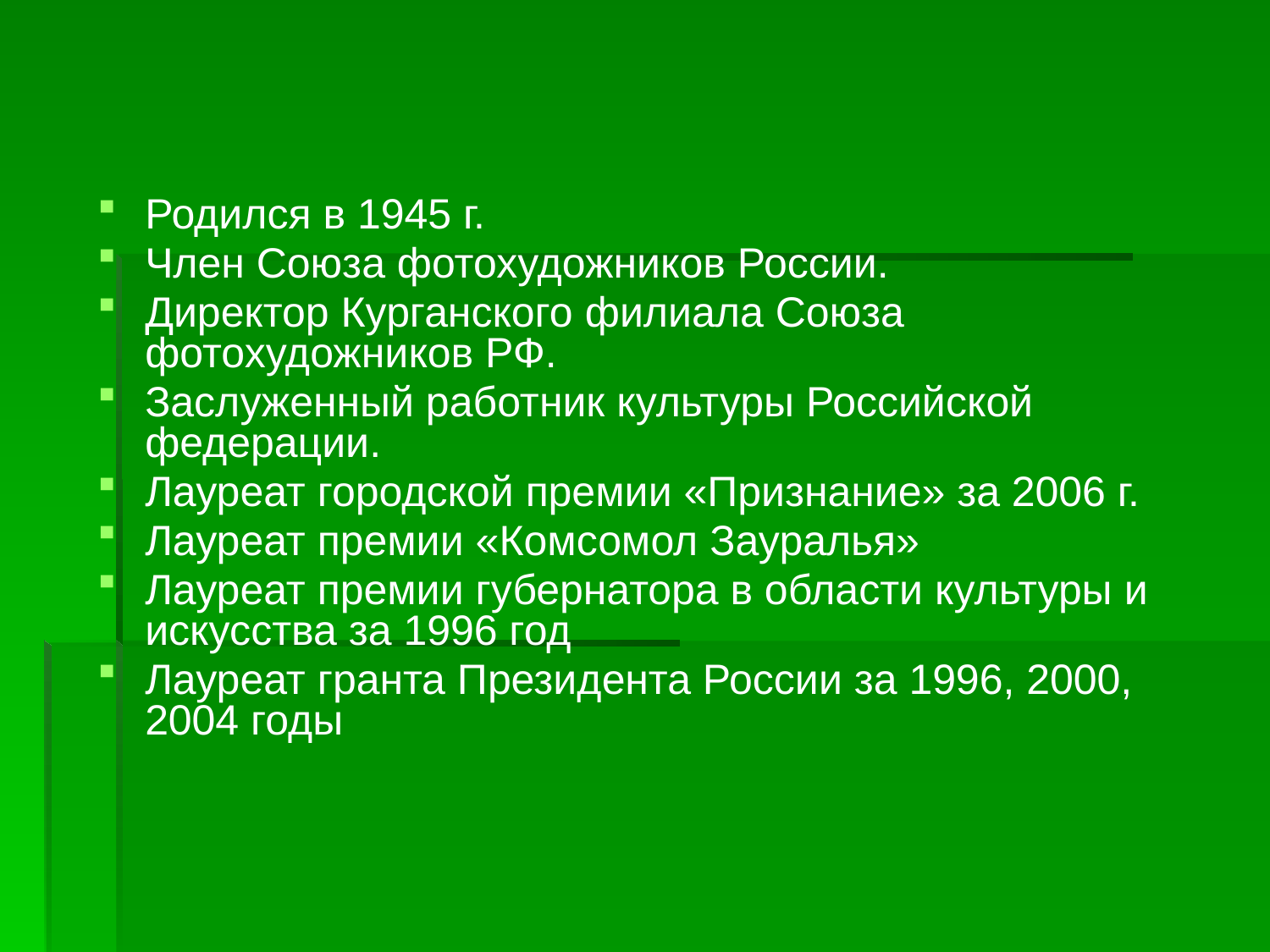

#
Родился в 1945 г.
Член Союза фотохудожников России.
Директор Курганского филиала Союза фотохудожников РФ.
Заслуженный работник культуры Российской федерации.
Лауреат городской премии «Признание» за 2006 г.
Лауреат премии «Комсомол Зауралья»
Лауреат премии губернатора в области культуры и искусства за 1996 год
Лауреат гранта Президента России за 1996, 2000, 2004 годы